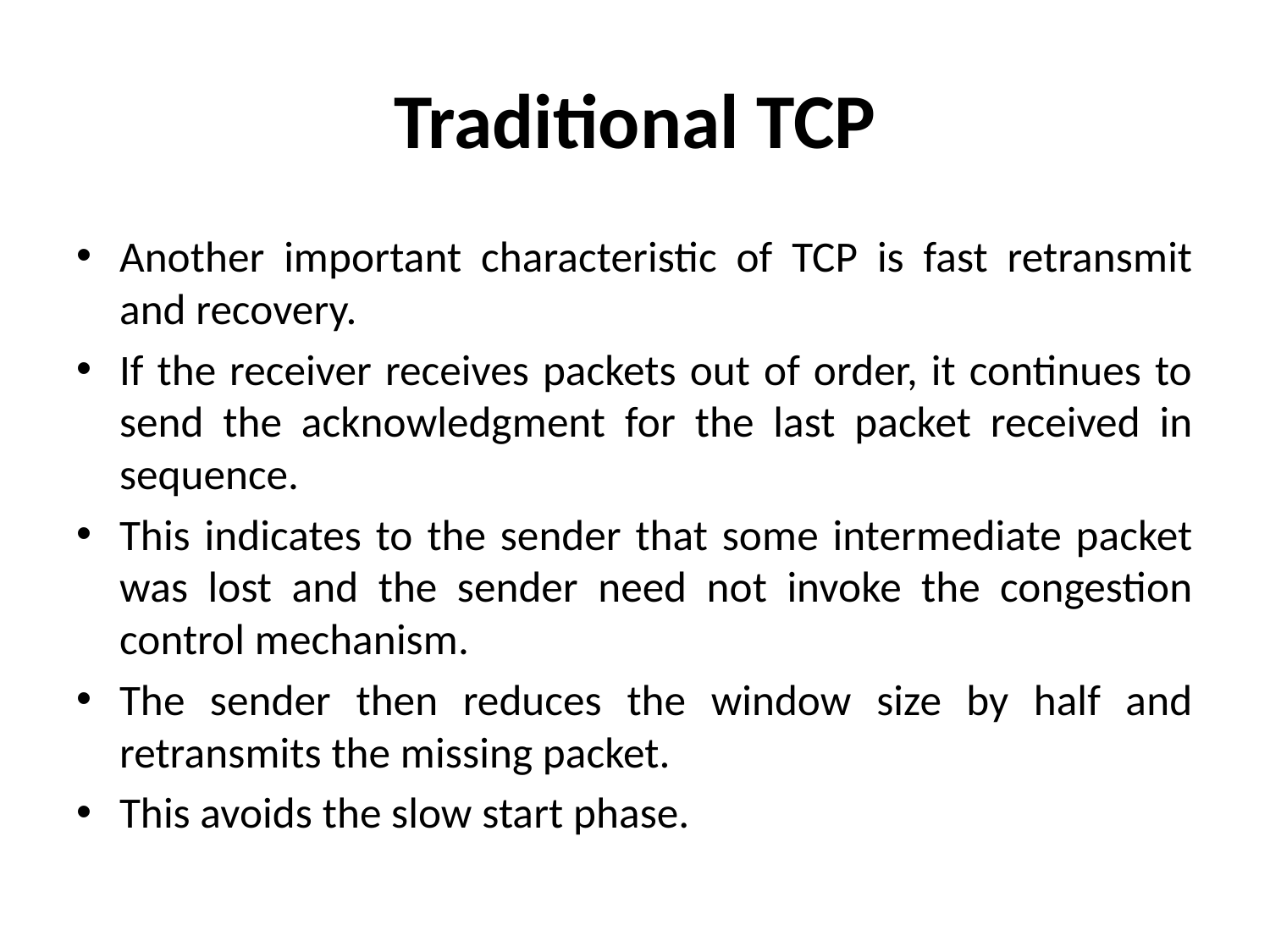

# Traditional TCP
Another important characteristic of TCP is fast retransmit and recovery.
If the receiver receives packets out of order, it continues to send the acknowledgment for the last packet received in sequence.
This indicates to the sender that some intermediate packet was lost and the sender need not invoke the congestion control mechanism.
The sender then reduces the window size by half and retransmits the missing packet.
This avoids the slow start phase.